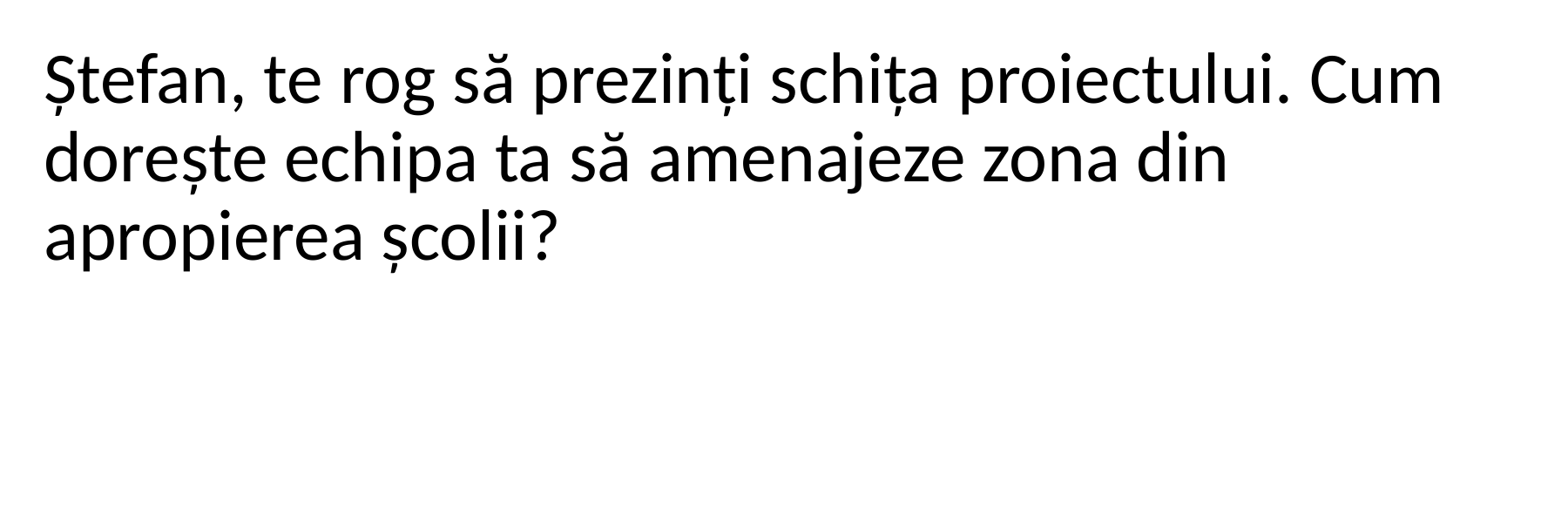

Ștefan, te rog să prezinți schița proiectului. Cum dorește echipa ta să amenajeze zona din apropierea școlii?